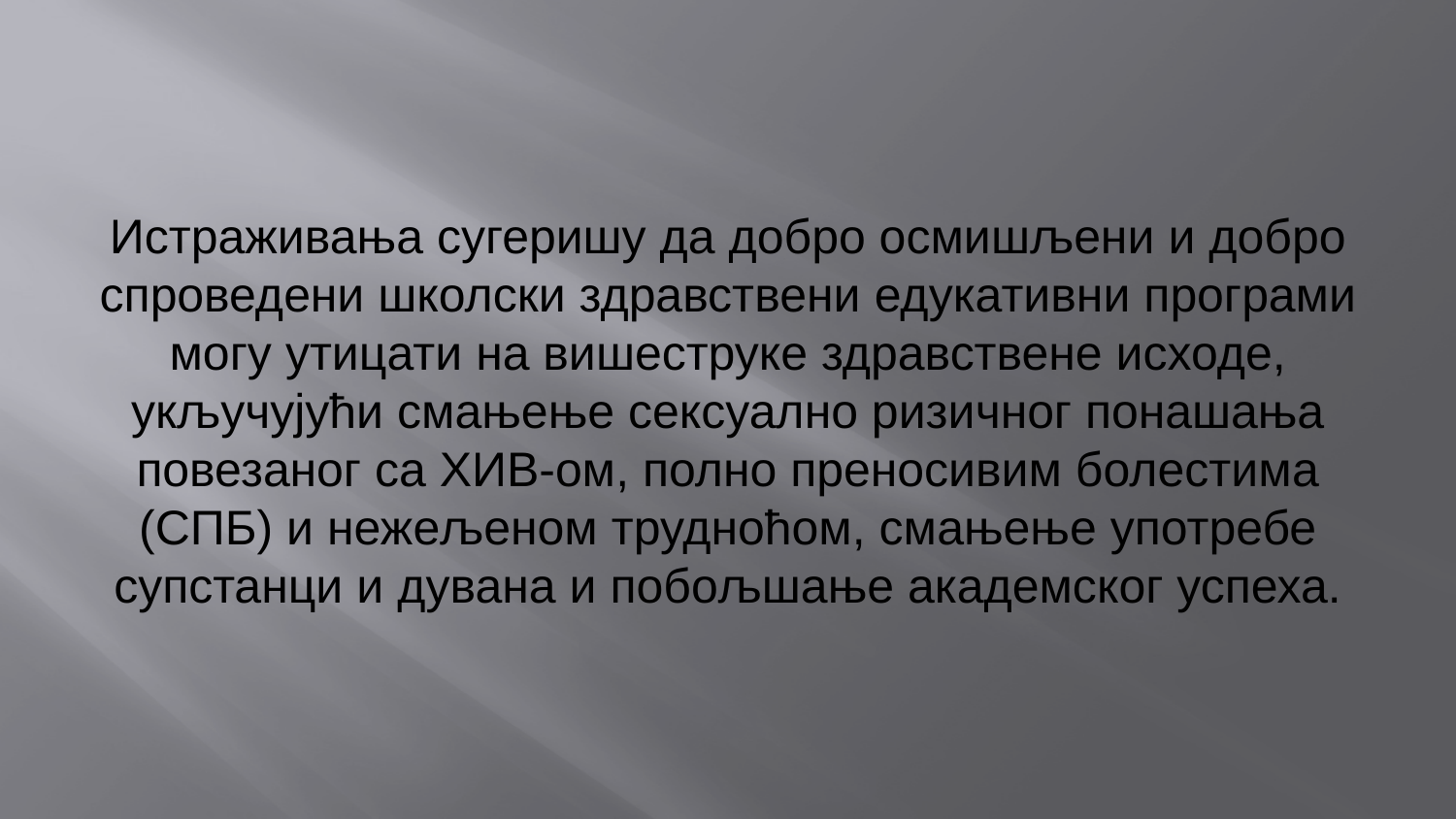

# Истраживања сугеришу да добро осмишљени и добро спроведени школски здравствени едукативни програми могу утицати на вишеструке здравствене исходе, укључујући смањење сексуално ризичног понашања повезаног са ХИВ-ом, полно преносивим болестима (СПБ) и нежељеном трудноћом, смањење употребе супстанци и дувана и побољшање академског успеха.